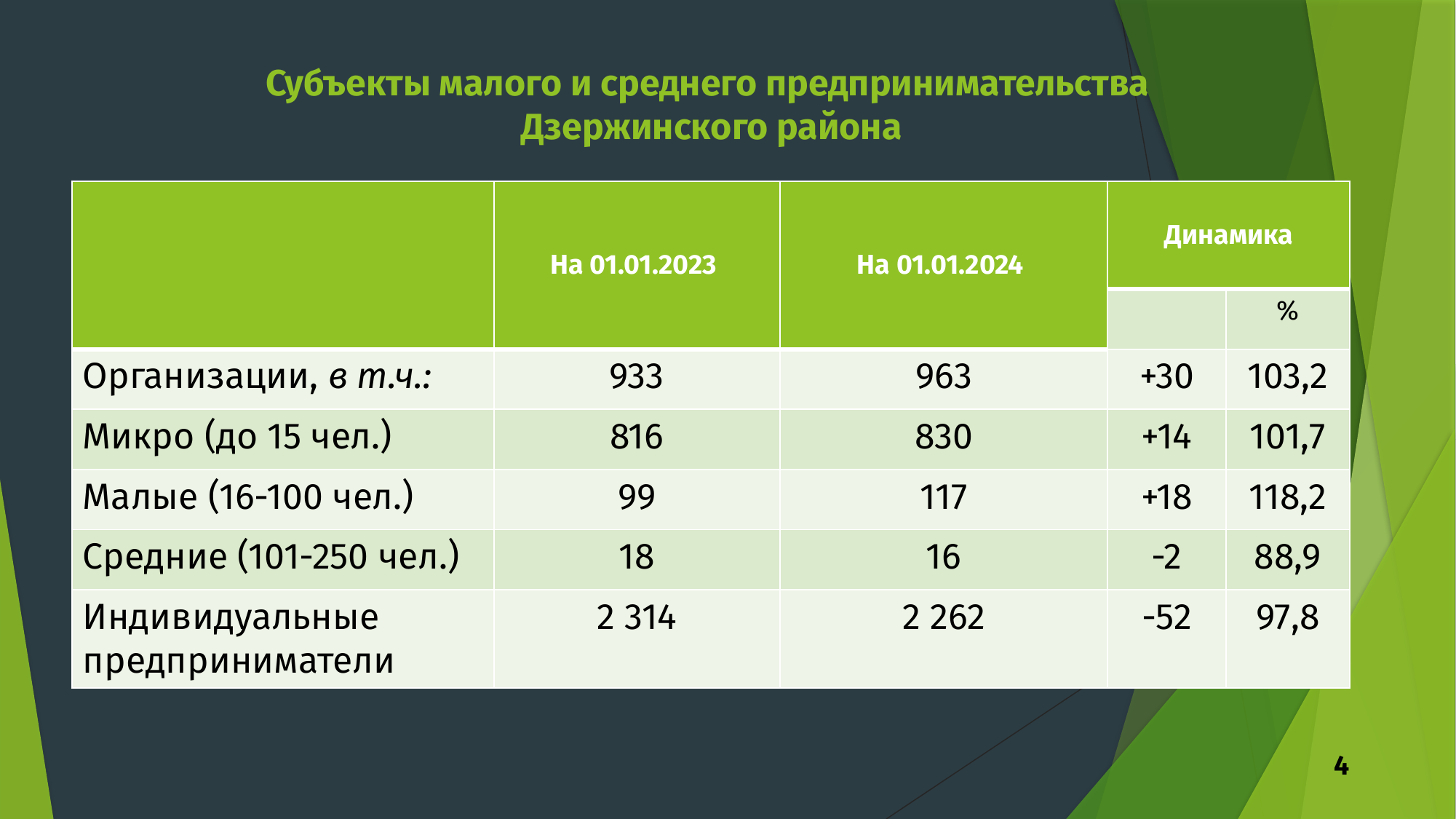

# Субъекты малого и среднего предпринимательства Дзержинского района
|  | На 01.01.2023 | На 01.01.2024 | Динамика |  |
| --- | --- | --- | --- | --- |
|  |  |  |  | % |
| Организации, в т.ч.: | 933 | 963 | +30 | 103,2 |
| Микро (до 15 чел.) | 816 | 830 | +14 | 101,7 |
| Малые (16-100 чел.) | 99 | 117 | +18 | 118,2 |
| Средние (101-250 чел.) | 18 | 16 | -2 | 88,9 |
| Индивидуальные предприниматели | 2 314 | 2 262 | -52 | 97,8 |
4